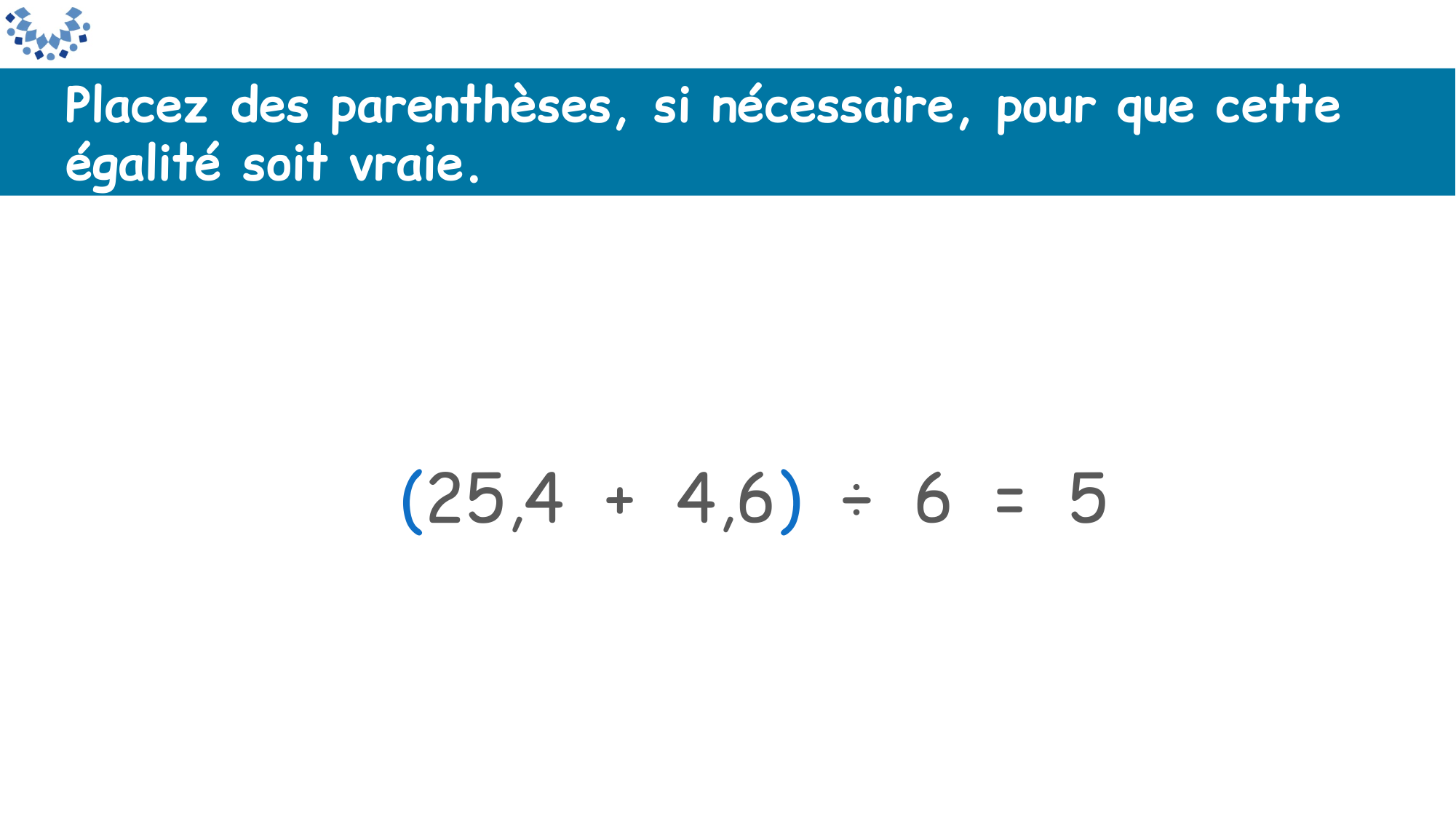

Placez des parenthèses, si nécessaire, pour que cette égalité soit vraie.
(25,4  +  4,6)  ÷  6  =  5